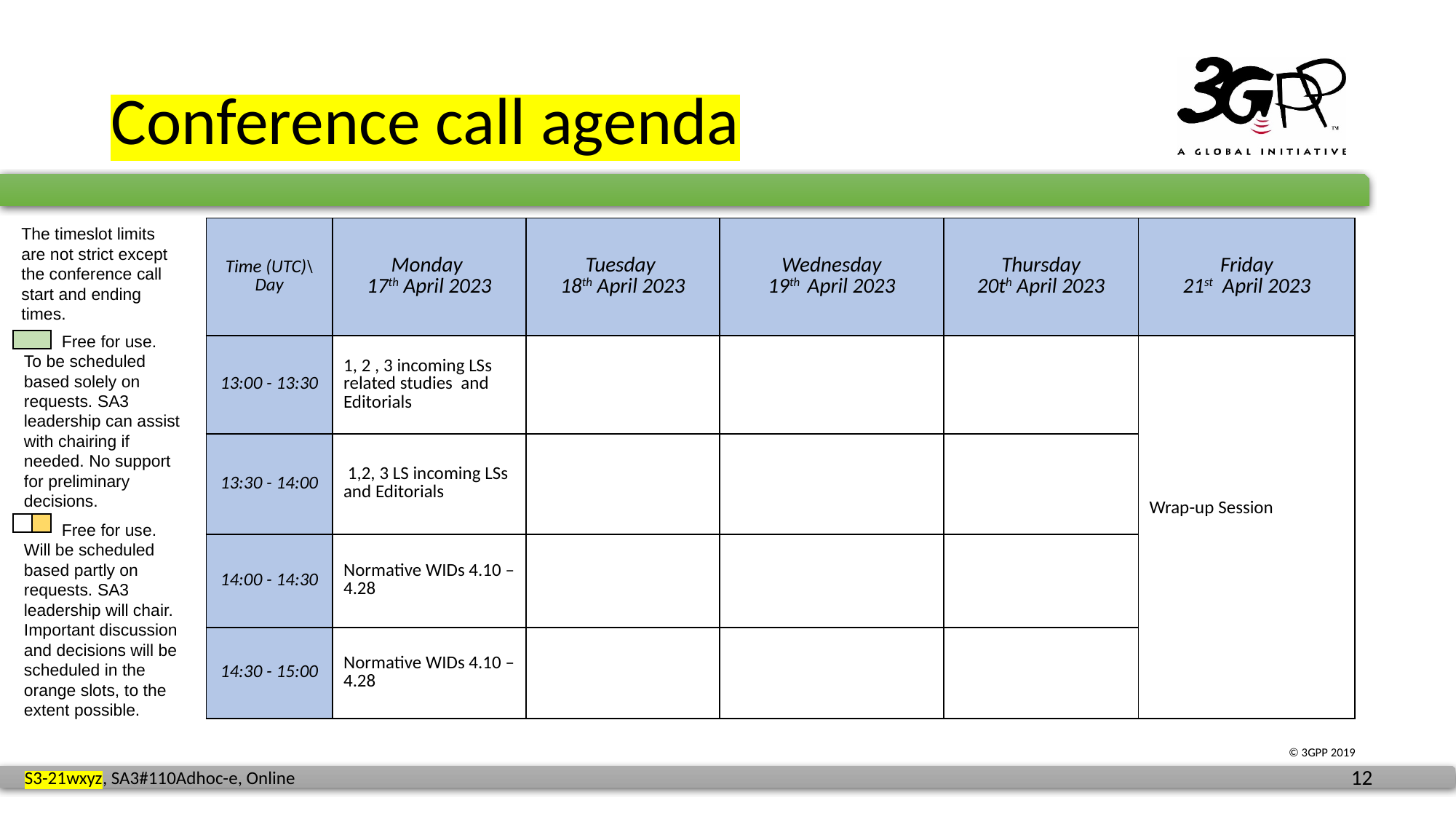

# Conference call agenda
The timeslot limits are not strict except the conference call start and ending times.
| Time (UTC)\Day | Monday 17th April 2023 | Tuesday 18th April 2023 | Wednesday 19th April 2023 | Thursday 20th April 2023 | Friday 21st April 2023 |
| --- | --- | --- | --- | --- | --- |
| 13:00 - 13:30 | 1, 2 , 3 incoming LSs related studies and Editorials |  |  |  | Wrap-up Session |
| 13:30 - 14:00 | 1,2, 3 LS incoming LSs and Editorials |  |  |  | Wrap-up Session |
| 14:00 - 14:30 | Normative WIDs 4.10 – 4.28 |  |  |  |  |
| 14:30 - 15:00 | Normative WIDs 4.10 – 4.28 |  |  |  |  |
        Free for use.
To be scheduled based solely on requests. SA3 leadership can assist with chairing if needed. No support for preliminary decisions.

        Free for use.
Will be scheduled based partly on requests. SA3 leadership will chair. Important discussion and decisions will be scheduled in the orange slots, to the extent possible.